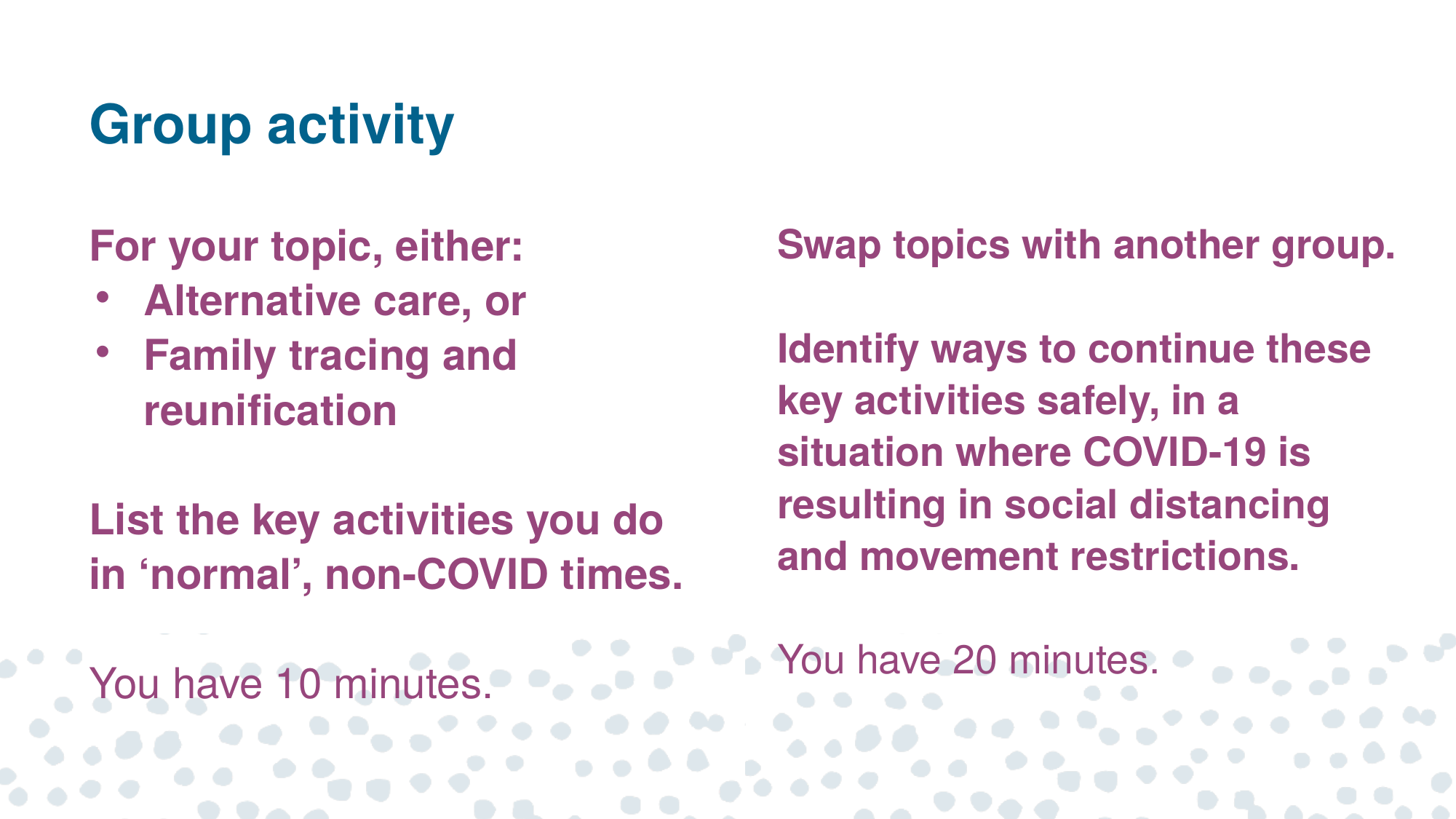

# Group activity
For your topic, either:
Alternative care, or
Family tracing and reunification

List the key activities you do in ‘normal’, non-COVID times.

You have 10 minutes.
Swap topics with another group.

Identify ways to continue these key activities safely, in a situation where COVID-19 is resulting in social distancing and movement restrictions.

You have 20 minutes.